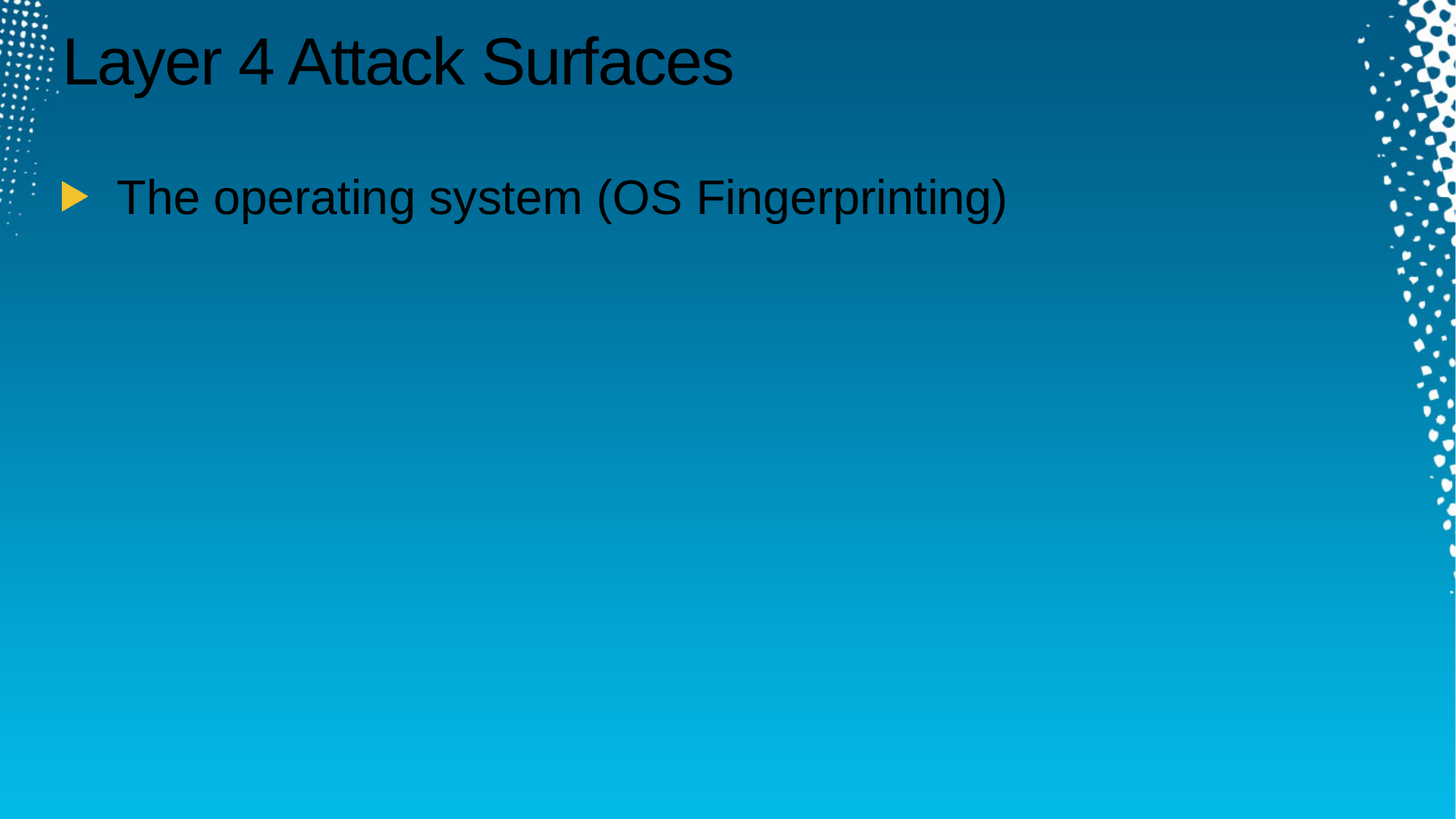

# Layer 4 Attack Surfaces
The operating system (OS Fingerprinting)